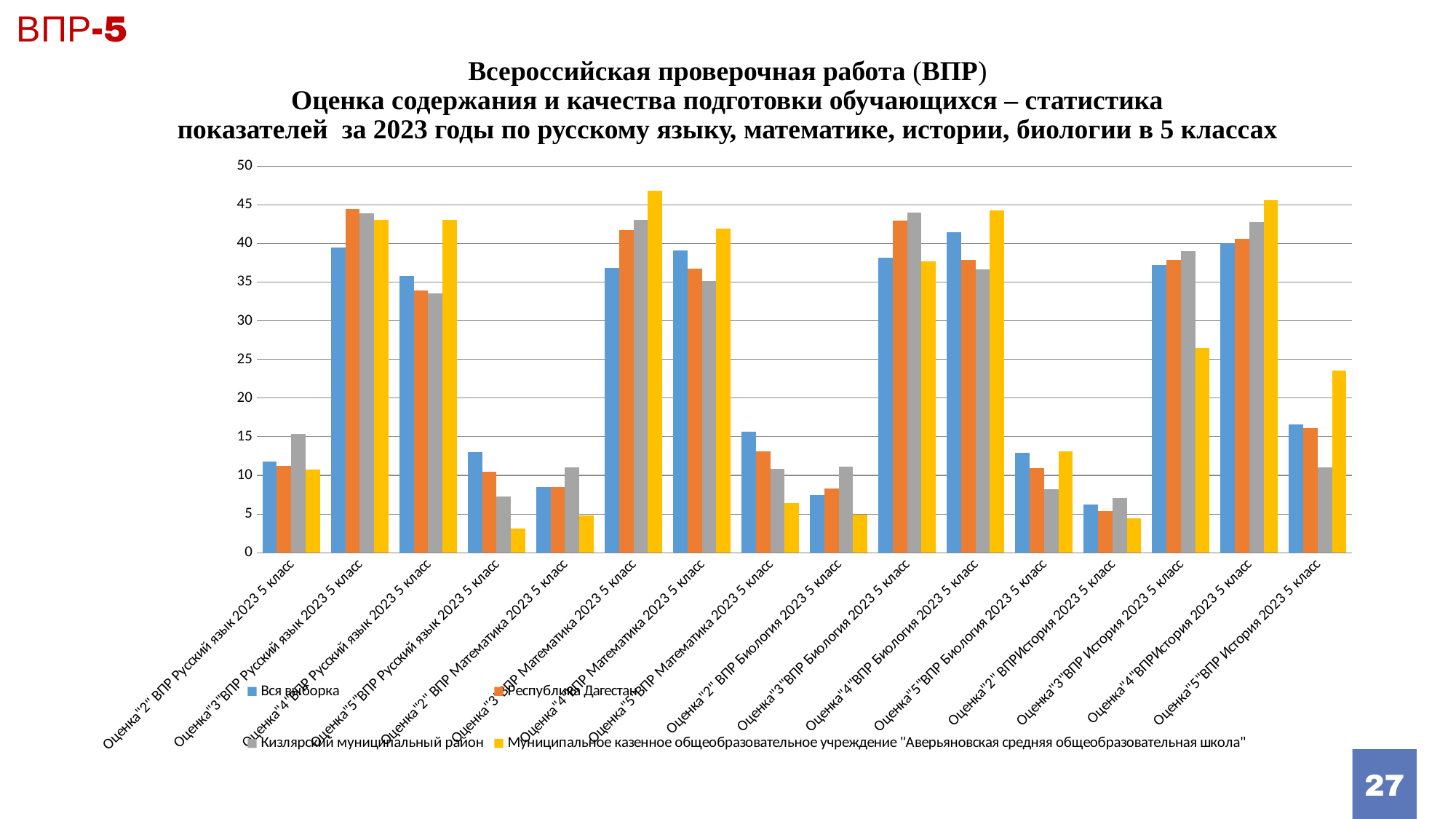

ВПР-5
# Всероссийская проверочная работа (ВПР) Оценка содержания и качества подготовки обучающихся – статистика показателей  за 2023 годы по русскому языку, математике, истории, биологии в 5 классах

### Chart

| Category | Вся выборка | Республика Дагестан | Кизлярский муниципальный район | Муниципальное казенное общеобразовательное учреждение "Аверьяновская средняя общеобразовательная школа" |
|---|---|---|---|---|
| Оценка"2" ВПР Русский язык 2023 5 класс | 11.739999999999998 | 11.219999999999999 | 15.360000000000024 | 10.77 |
| Оценка"3"ВПР Русский язык 2023 5 класс | 39.449999999999996 | 44.44 | 43.849999999999994 | 43.08 |
| Оценка"4"ВПР Русский язык 2023 5 класс | 35.82 | 33.92 | 33.52 | 43.08 |
| Оценка"5"ВПР Русский язык 2023 5 класс | 12.99 | 10.42 | 7.26 | 3.08 |
| Оценка"2" ВПР Математика 2023 5 класс | 8.48 | 8.52 | 11.02 | 4.84 |
| Оценка"3"ВПР Математика 2023 5 класс | 36.809999999999995 | 41.69000000000001 | 43.06 | 46.77 |
| Оценка"4"ВПР Математика 2023 5 класс | 39.08 | 36.73000000000001 | 35.09 | 41.94 |
| Оценка"5"ВПР Математика 2023 5 класс | 15.629999999999999 | 13.06 | 10.83 | 6.45 |
| Оценка"2" ВПР Биология 2023 5 класс | 7.46 | 8.3 | 11.09 | 4.92 |
| Оценка"3"ВПР Биология 2023 5 класс | 38.12000000000001 | 42.91 | 43.98 | 37.7 |
| Оценка"4"ВПР Биология 2023 5 класс | 41.47 | 37.82 | 36.68 | 44.26000000000001 |
| Оценка"5"ВПР Биология 2023 5 класс | 12.96 | 10.97 | 8.25 | 13.11 |
| Оценка"2" ВПРИстория 2023 5 класс | 6.24 | 5.37 | 7.1 | 4.41 |
| Оценка"3"ВПР История 2023 5 класс | 37.2 | 37.9 | 39.02 | 26.47 |
| Оценка"4"ВПРИстория 2023 5 класс | 39.99 | 40.57 | 42.8 | 45.59 |
| Оценка"5"ВПР История 2023 5 класс | 16.56 | 16.16 | 11.08 | 23.53 |
27